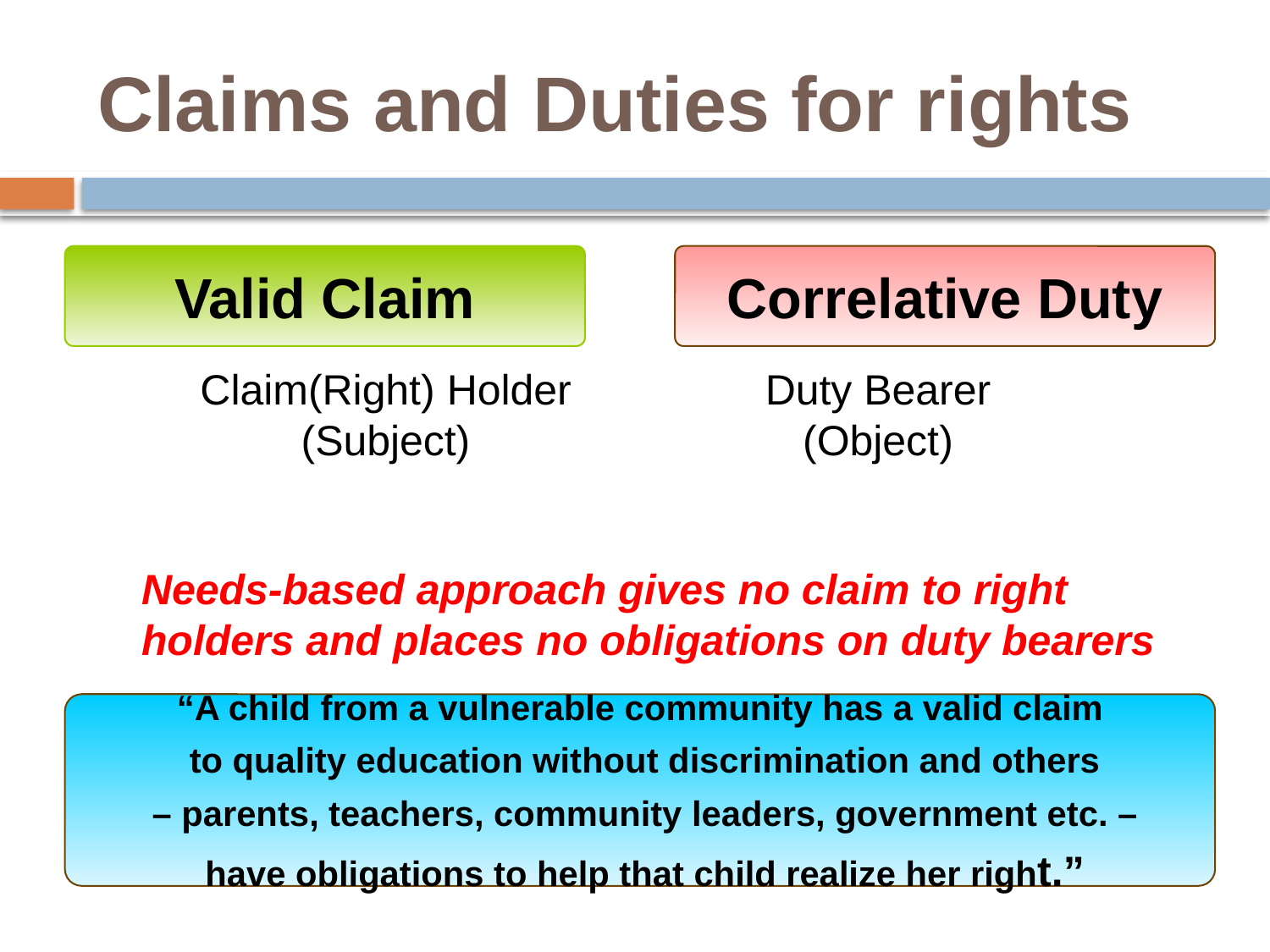

# Claims and Duties for rights
Valid Claim
Correlative Duty
Claim(Right) Holder
(Subject)
Duty Bearer
(Object)

Needs-based approach gives no claim to right holders and places no obligations on duty bearers
“A child from a vulnerable community has a valid claim
 to quality education without discrimination and others
 – parents, teachers, community leaders, government etc. –
 have obligations to help that child realize her right.”